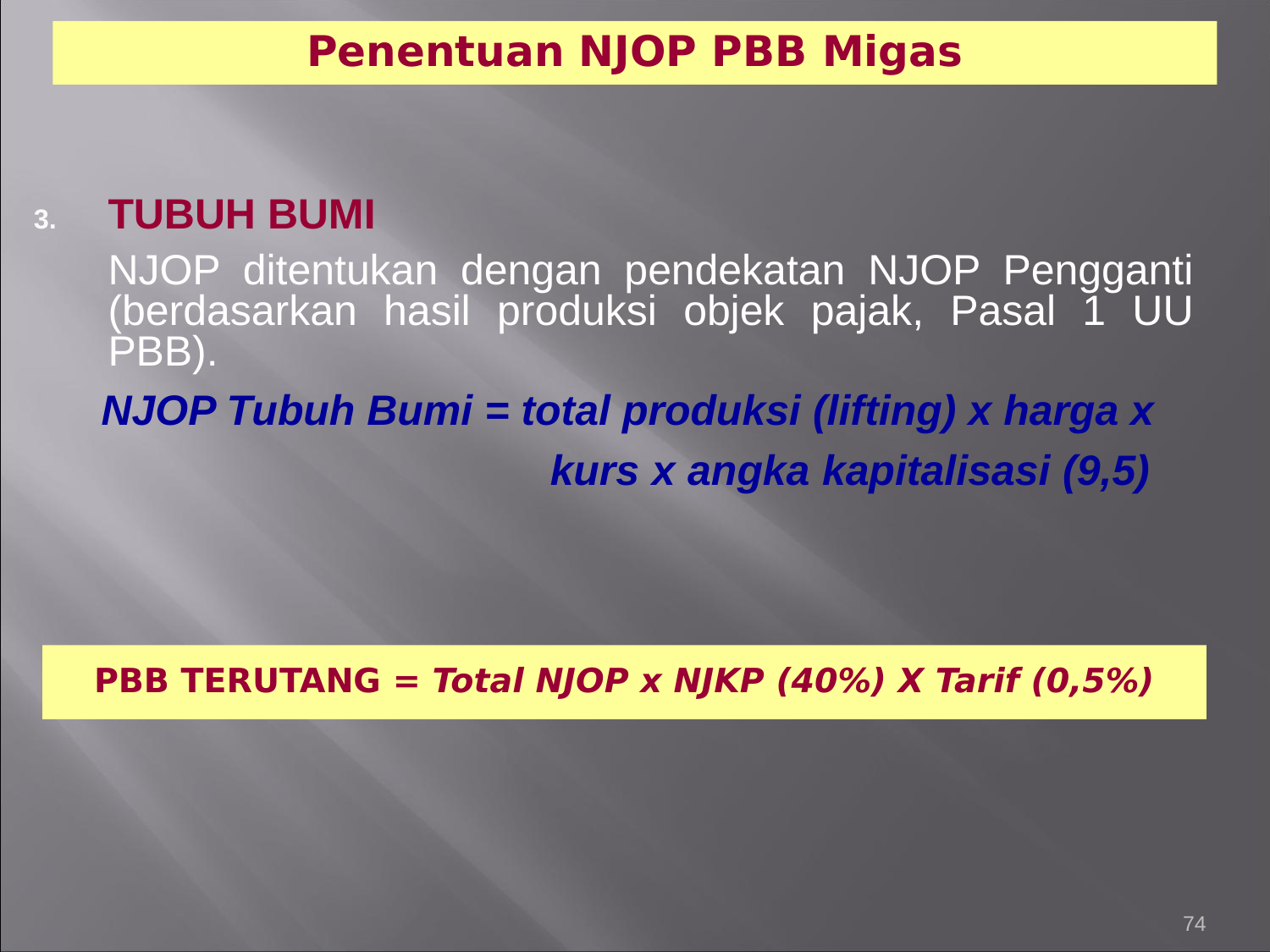

Penentuan NJOP PBB Migas
TUBUH BUMI
	NJOP ditentukan dengan pendekatan NJOP Pengganti (berdasarkan hasil produksi objek pajak, Pasal 1 UU PBB).
 NJOP Tubuh Bumi = total produksi (lifting) x harga x
                                     kurs x angka kapitalisasi (9,5)

PBB TERUTANG = Total NJOP x NJKP (40%) X Tarif (0,5%)
74